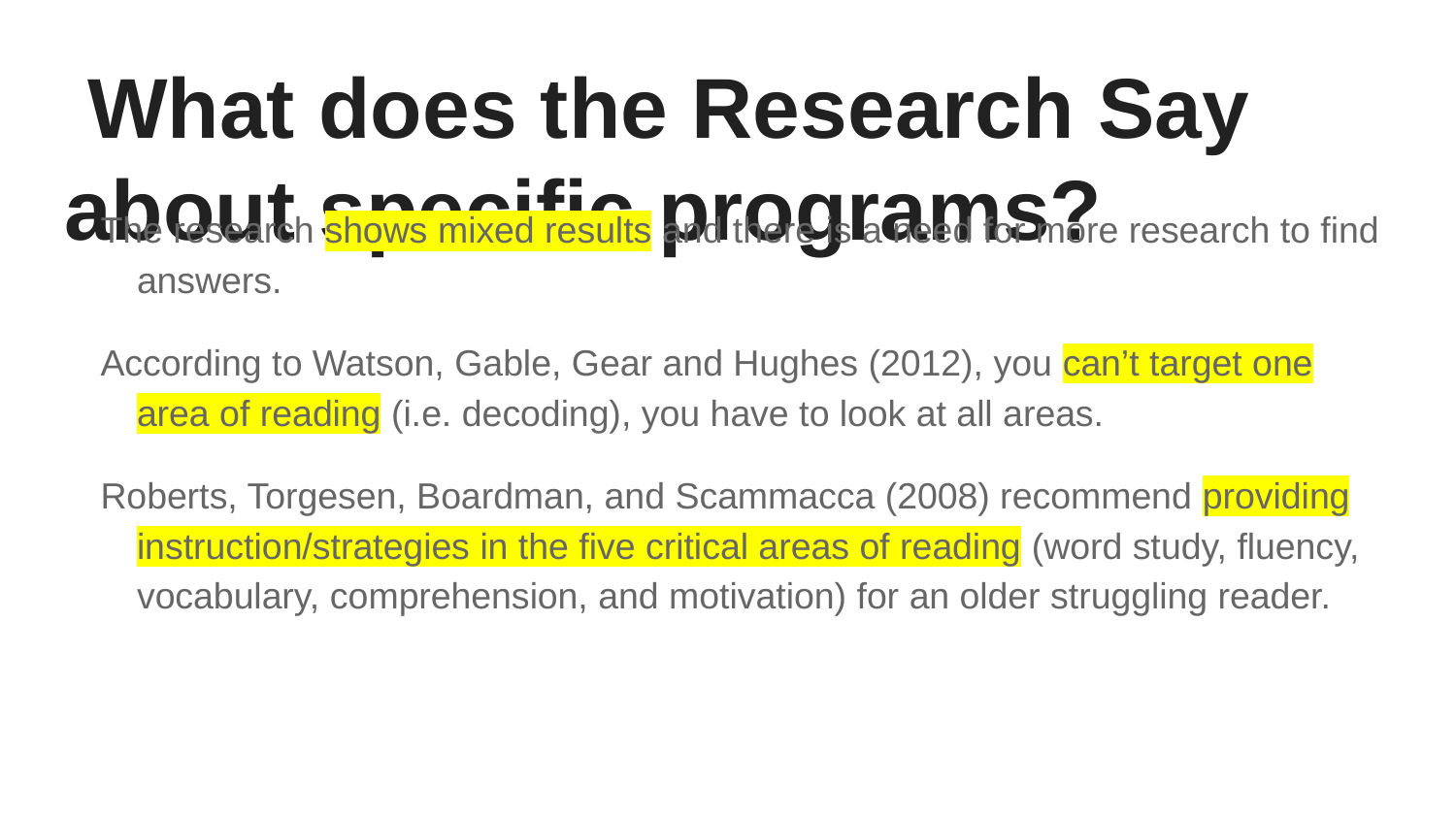

# What does the Research Say about specific programs?
The research shows mixed results and there is a need for more research to find answers.
According to Watson, Gable, Gear and Hughes (2012), you can’t target one area of reading (i.e. decoding), you have to look at all areas.
Roberts, Torgesen, Boardman, and Scammacca (2008) recommend providing instruction/strategies in the five critical areas of reading (word study, fluency, vocabulary, comprehension, and motivation) for an older struggling reader.